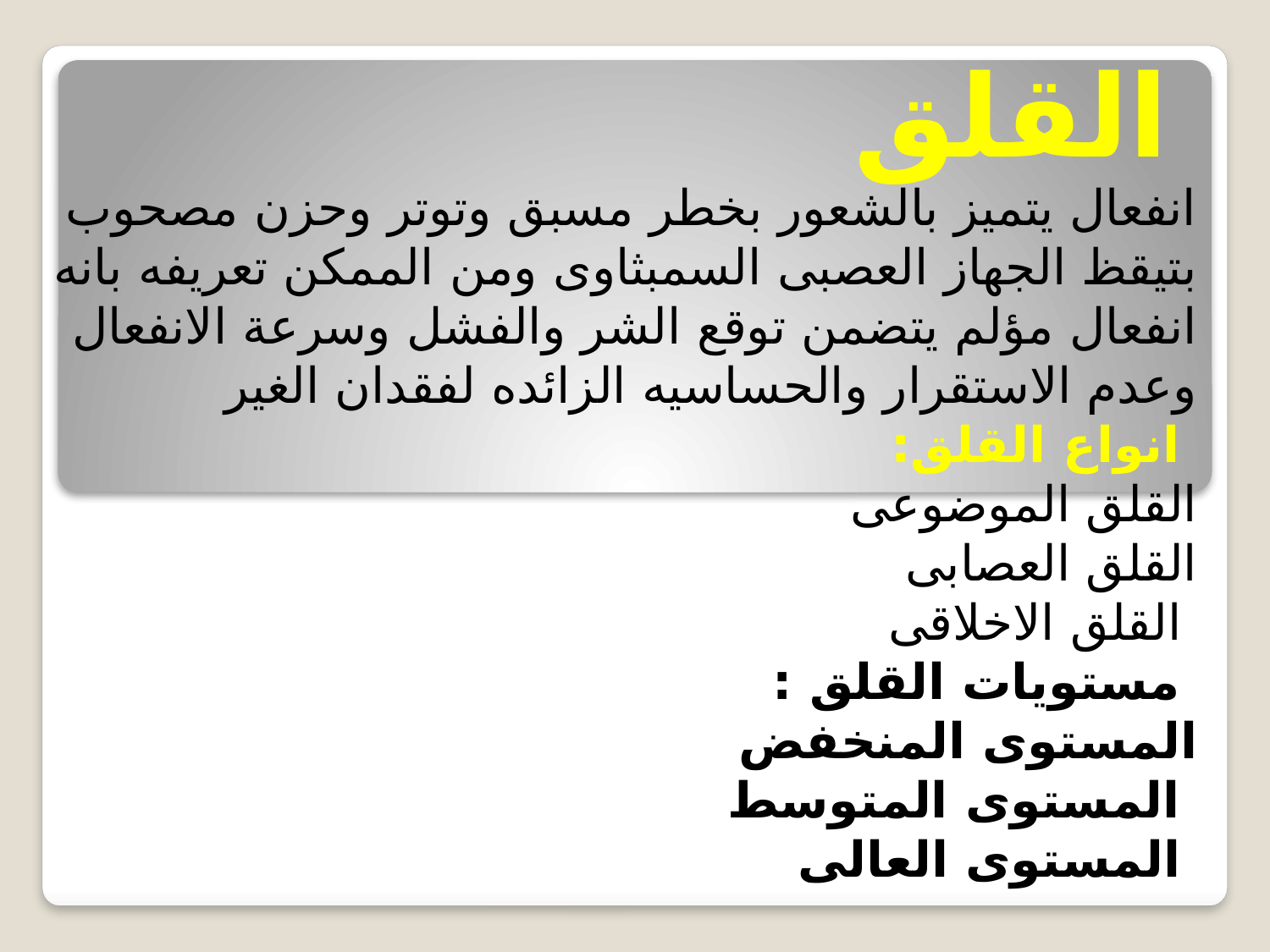

# القلق
انفعال يتميز بالشعور بخطر مسبق وتوتر وحزن مصحوب بتيقظ الجهاز العصبى السمبثاوى ومن الممكن تعريفه بانه انفعال مؤلم يتضمن توقع الشر والفشل وسرعة الانفعال وعدم الاستقرار والحساسيه الزائده لفقدان الغير
 انواع القلق:
القلق الموضوعى
القلق العصابى
 القلق الاخلاقى
 مستويات القلق :
المستوى المنخفض
 المستوى المتوسط
 المستوى العالى